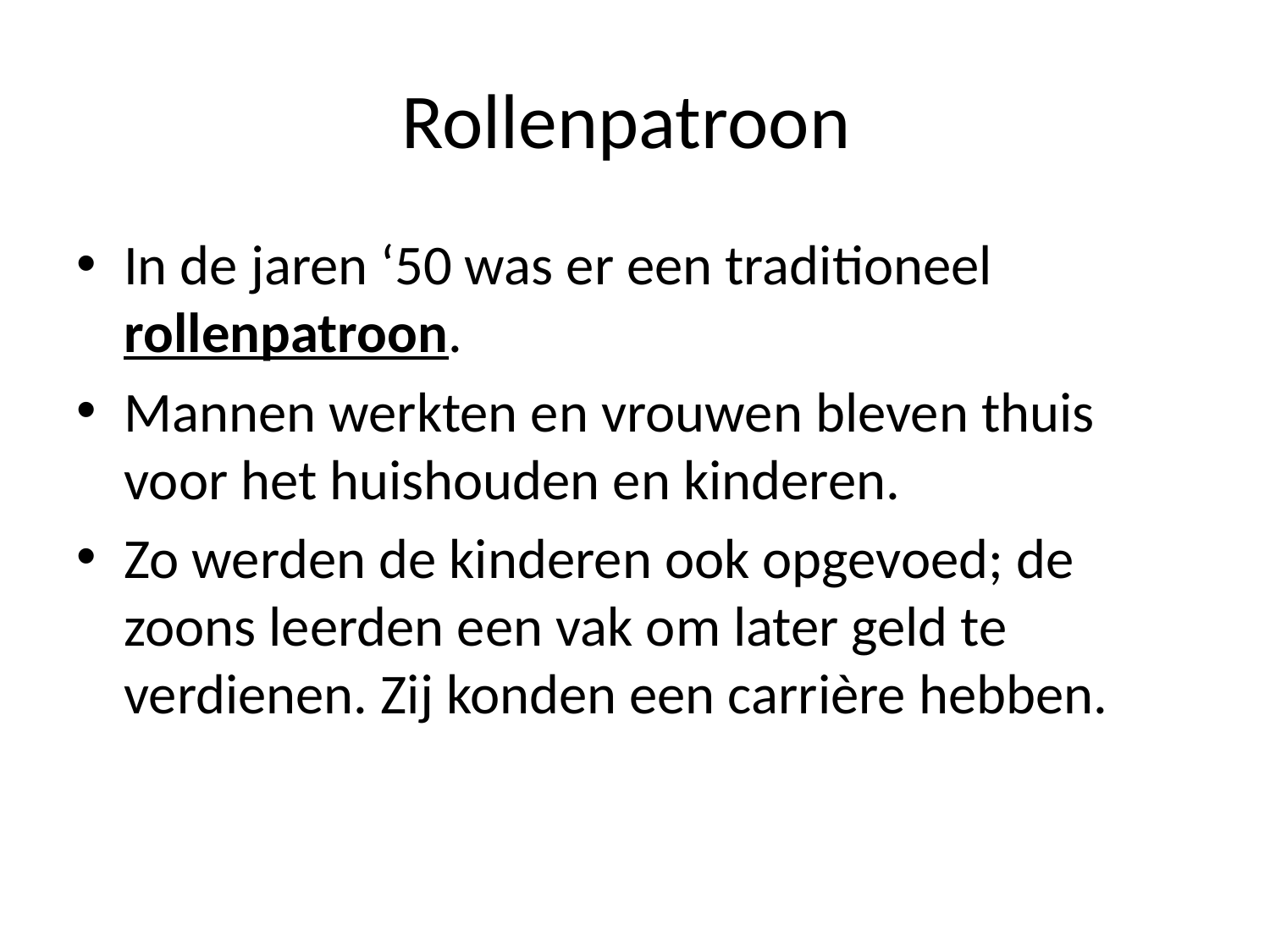

# Rollenpatroon
In de jaren ‘50 was er een traditioneel rollenpatroon.
Mannen werkten en vrouwen bleven thuis voor het huishouden en kinderen.
Zo werden de kinderen ook opgevoed; de zoons leerden een vak om later geld te verdienen. Zij konden een carrière hebben.